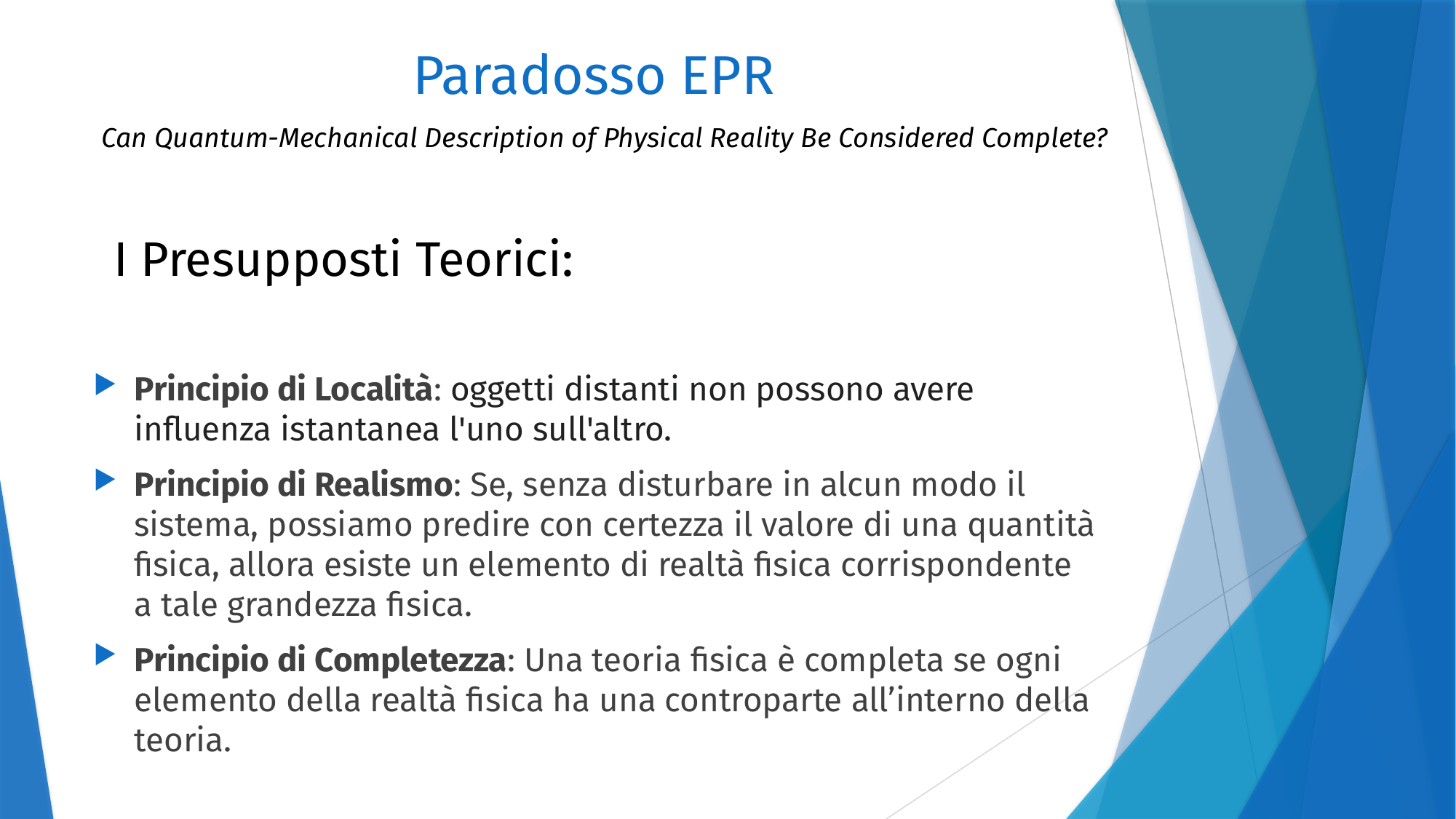

# Paradosso EPR
Can Quantum-Mechanical Description of Physical Reality Be Considered Complete?
I Presupposti Teorici:
Principio di Località: oggetti distanti non possono avere influenza istantanea l'uno sull'altro.
Principio di Realismo: Se, senza disturbare in alcun modo il sistema, possiamo predire con certezza il valore di una quantità fisica, allora esiste un elemento di realtà fisica corrispondente a tale grandezza fisica.
Principio di Completezza: Una teoria fisica è completa se ogni elemento della realtà fisica ha una controparte all’interno della teoria.